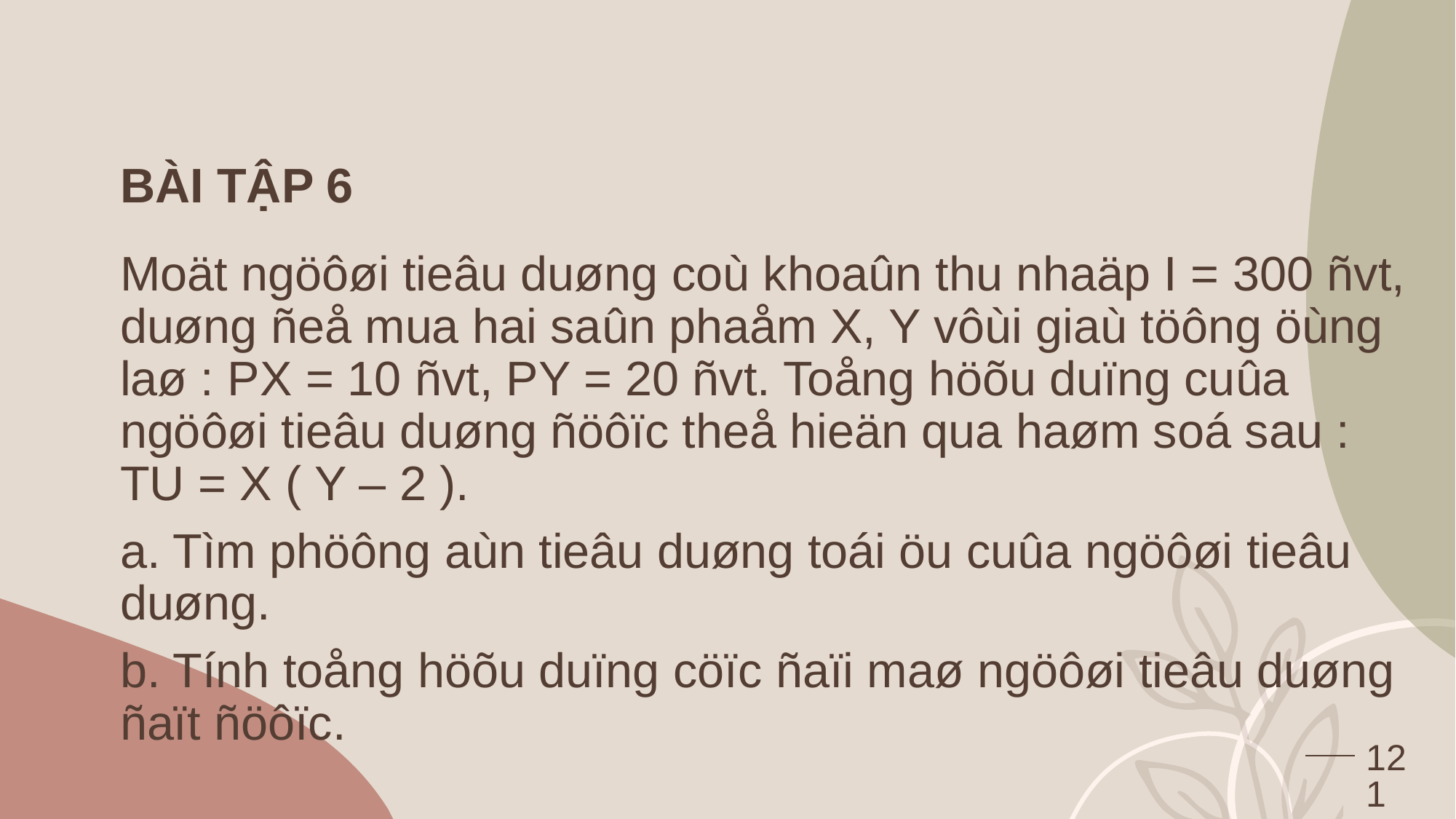

# BÀI TẬP 6
Moät ngöôøi tieâu duøng coù khoaûn thu nhaäp I = 300 ñvt, duøng ñeå mua hai saûn phaåm X, Y vôùi giaù töông öùng laø : PX = 10 ñvt, PY = 20 ñvt. Toång höõu duïng cuûa ngöôøi tieâu duøng ñöôïc theå hieän qua haøm soá sau : TU = X ( Y – 2 ).
a. Tìm phöông aùn tieâu duøng toái öu cuûa ngöôøi tieâu duøng.
b. Tính toång höõu duïng cöïc ñaïi maø ngöôøi tieâu duøng ñaït ñöôïc.
121